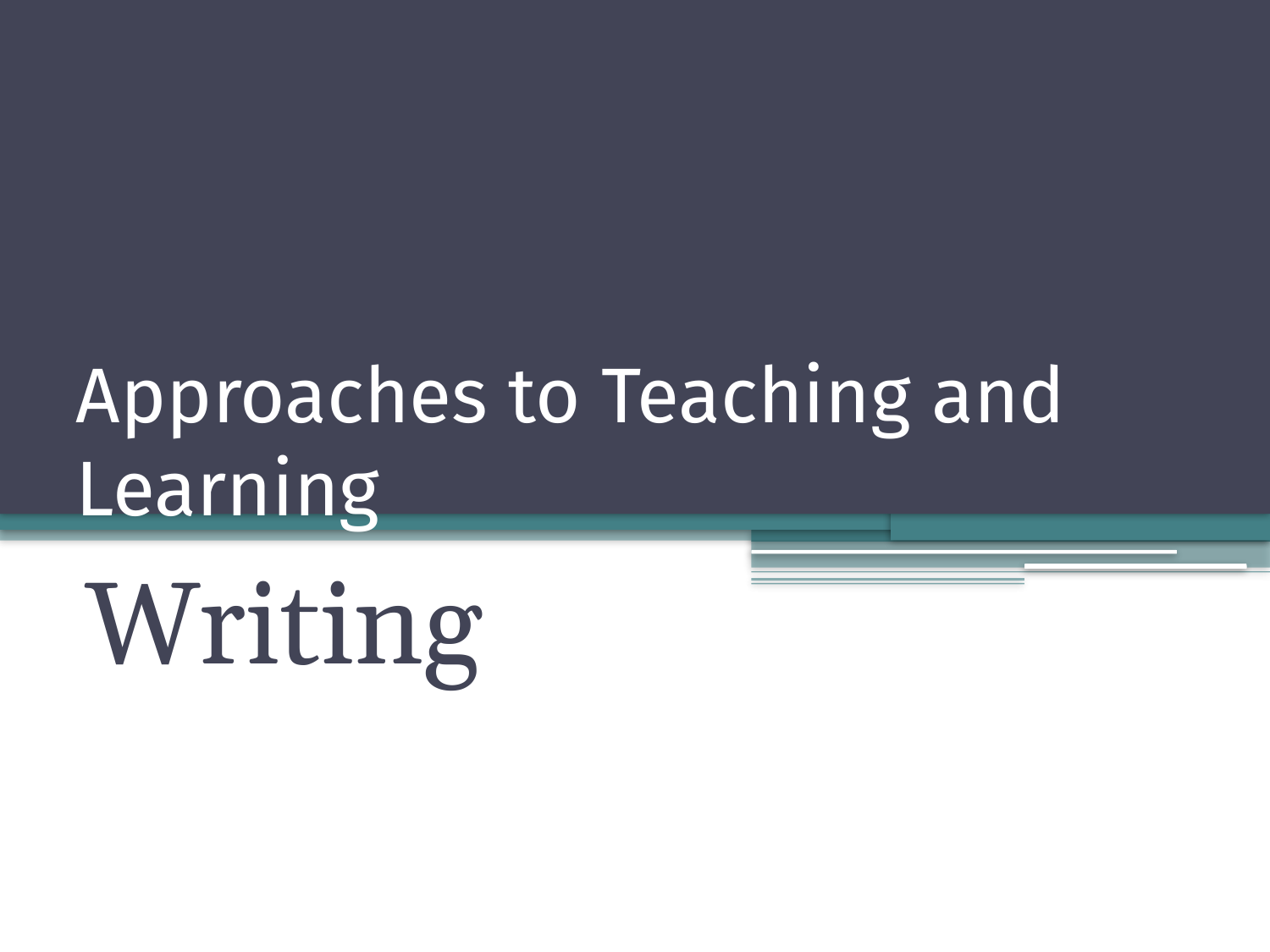

# Approaches to Teaching and Learning
Writing